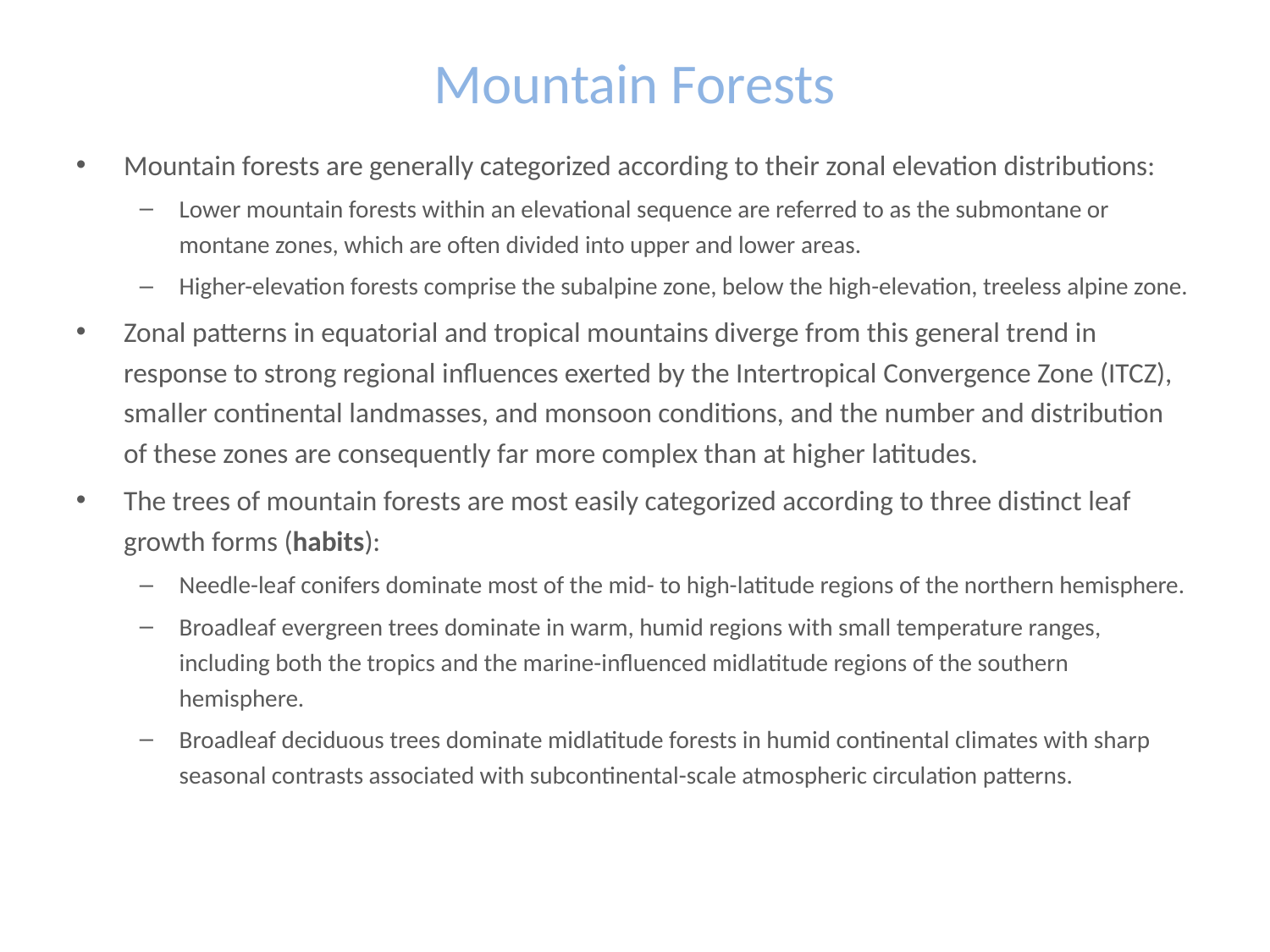

# Mountain Forests
Mountain forests are generally categorized according to their zonal elevation distributions:
Lower mountain forests within an elevational sequence are referred to as the submontane or montane zones, which are often divided into upper and lower areas.
Higher-elevation forests comprise the subalpine zone, below the high-elevation, treeless alpine zone.
Zonal patterns in equatorial and tropical mountains diverge from this general trend in response to strong regional influences exerted by the Intertropical Convergence Zone (ITCZ), smaller continental landmasses, and monsoon conditions, and the number and distribution of these zones are consequently far more complex than at higher latitudes.
The trees of mountain forests are most easily categorized according to three distinct leaf growth forms (habits):
Needle-leaf conifers dominate most of the mid- to high-latitude regions of the northern hemisphere.
Broadleaf evergreen trees dominate in warm, humid regions with small temperature ranges, including both the tropics and the marine-influenced midlatitude regions of the southern hemisphere.
Broadleaf deciduous trees dominate midlatitude forests in humid continental climates with sharp seasonal contrasts associated with subcontinental-scale atmospheric circulation patterns.